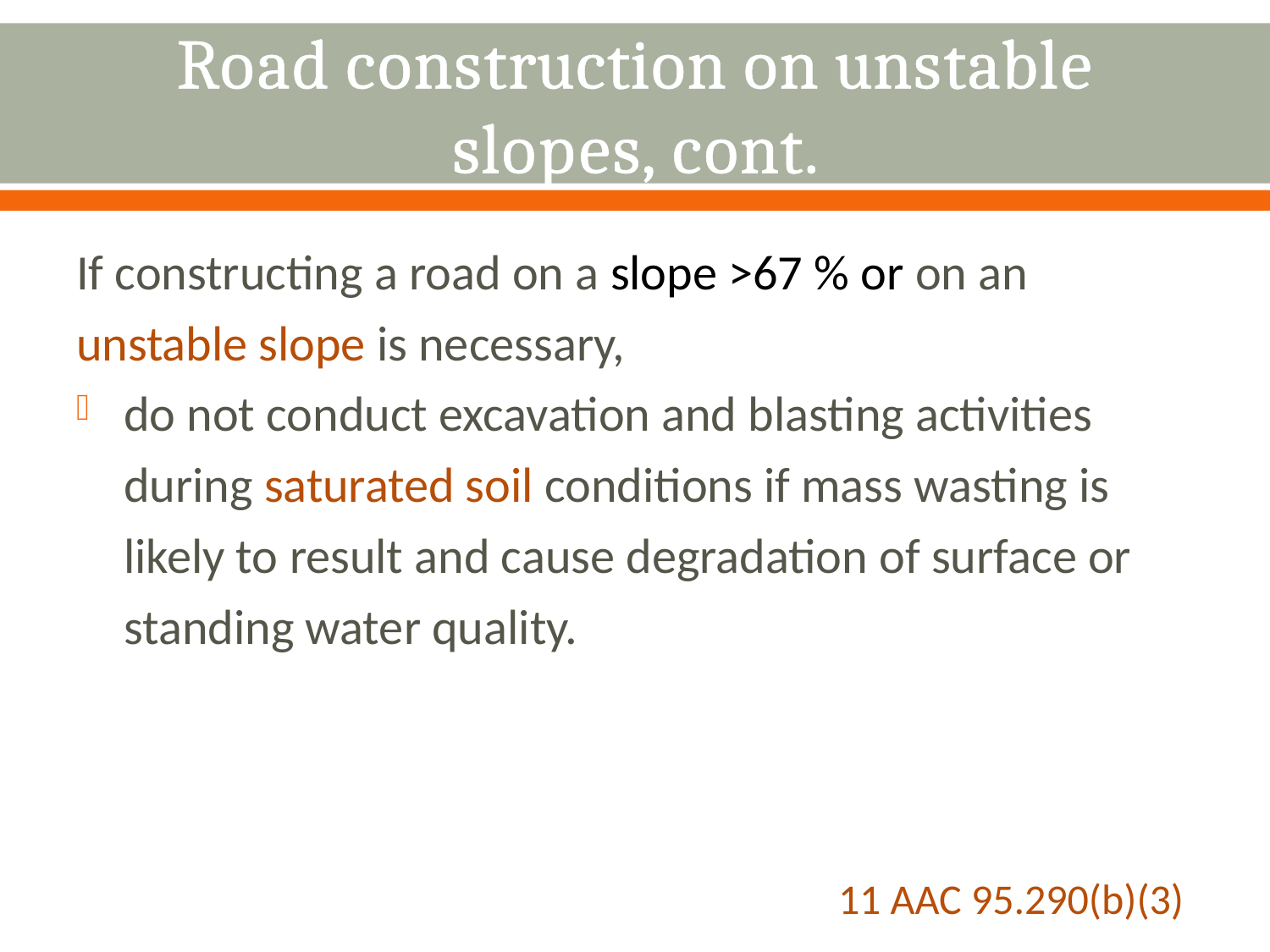

# Road construction on unstable slopes, cont.
If constructing a road on a slope >67 % or on an unstable slope is necessary,
do not conduct excavation and blasting activities during saturated soil conditions if mass wasting is likely to result ­and cause degradation of surface or standing water quality.

						11 AAC 95.290(b)(3)